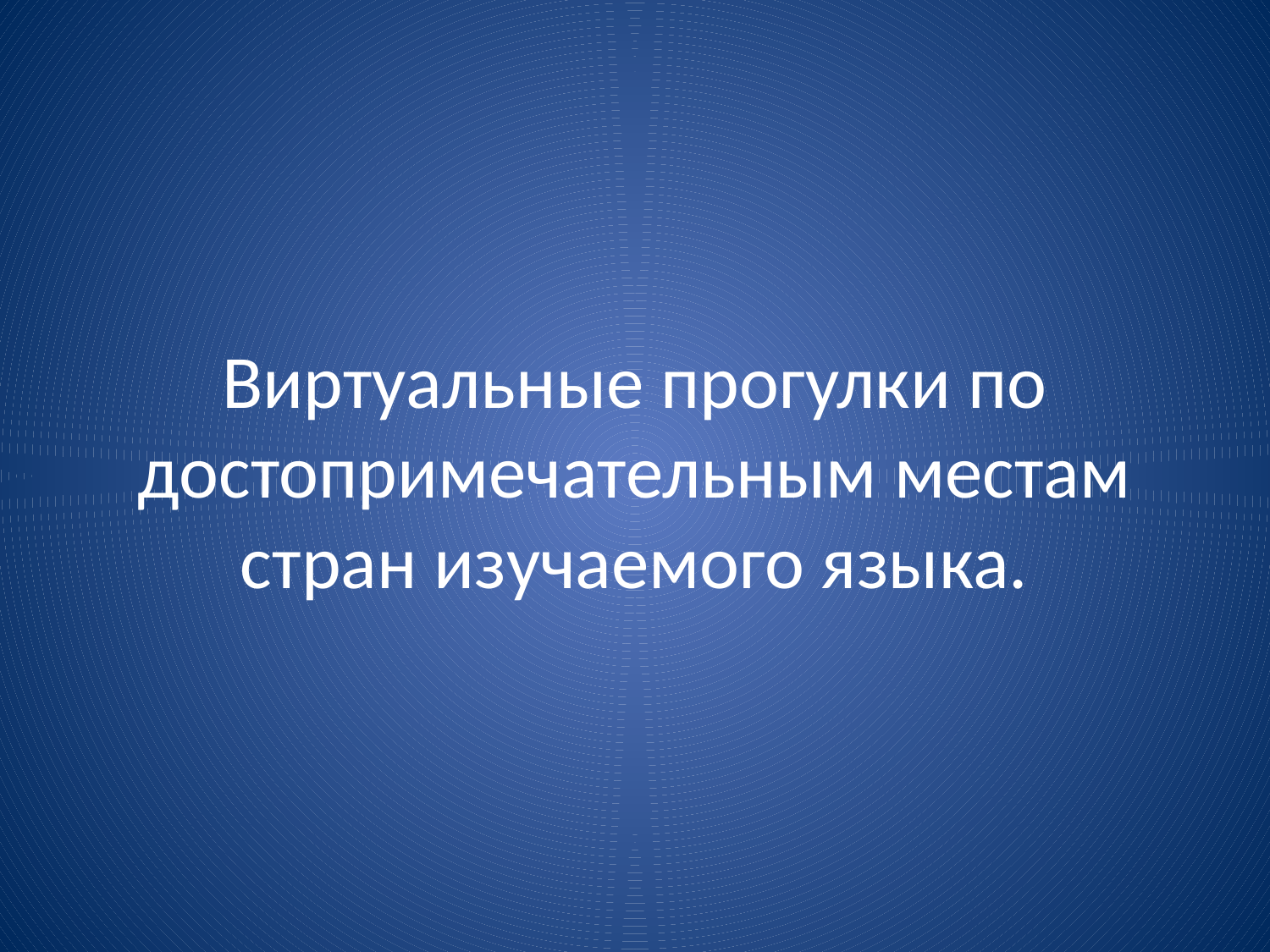

# Виртуальные прогулки по достопримечательным местам стран изучаемого языка.